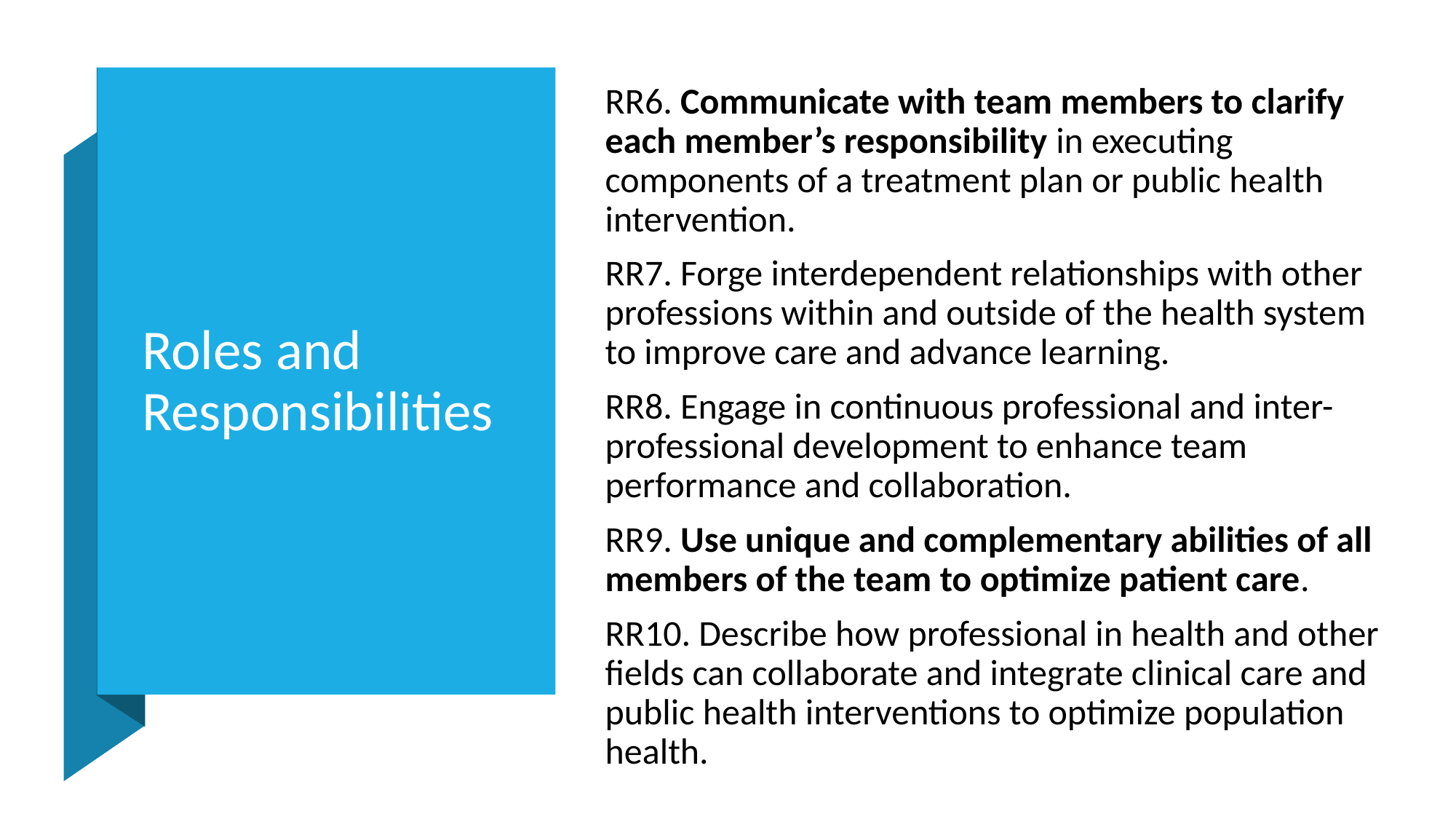

RR6. Communicate with team members to clarify each member’s responsibility in executing components of a treatment plan or public health intervention.
RR7. Forge interdependent relationships with other professions within and outside of the health system to improve care and advance learning.
RR8. Engage in continuous professional and inter-professional development to enhance team performance and collaboration.
RR9. Use unique and complementary abilities of all members of the team to optimize patient care.
RR10. Describe how professional in health and other fields can collaborate and integrate clinical care and public health interventions to optimize population health.

# Roles and Responsibilities